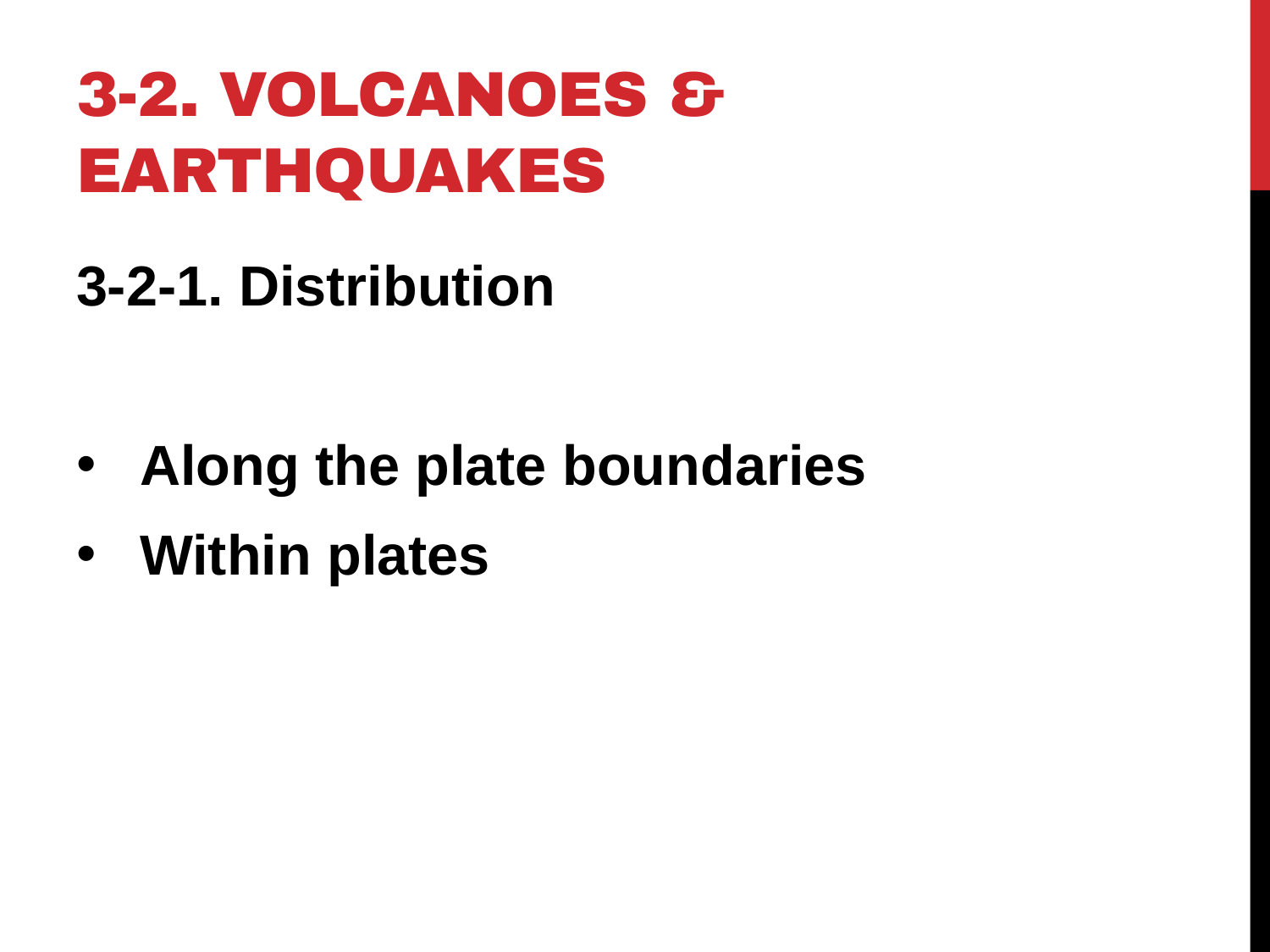

# 3-2. volcanoes & earthquakes
3-2-1. Distribution

Along the plate boundaries
Within plates